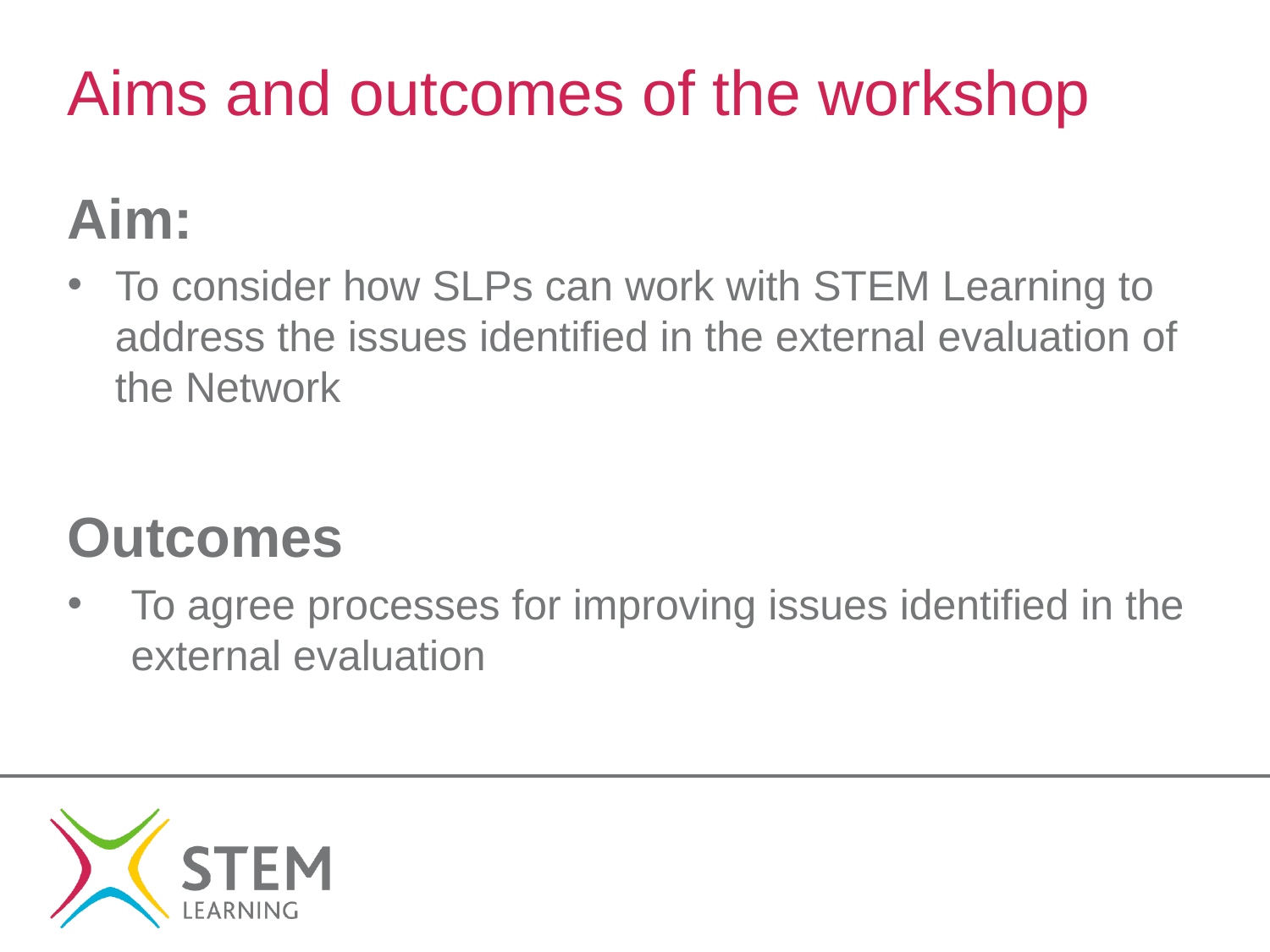

# Aims and outcomes of the workshop
Aim:
To consider how SLPs can work with STEM Learning to address the issues identified in the external evaluation of the Network

Outcomes
To agree processes for improving issues identified in the external evaluation